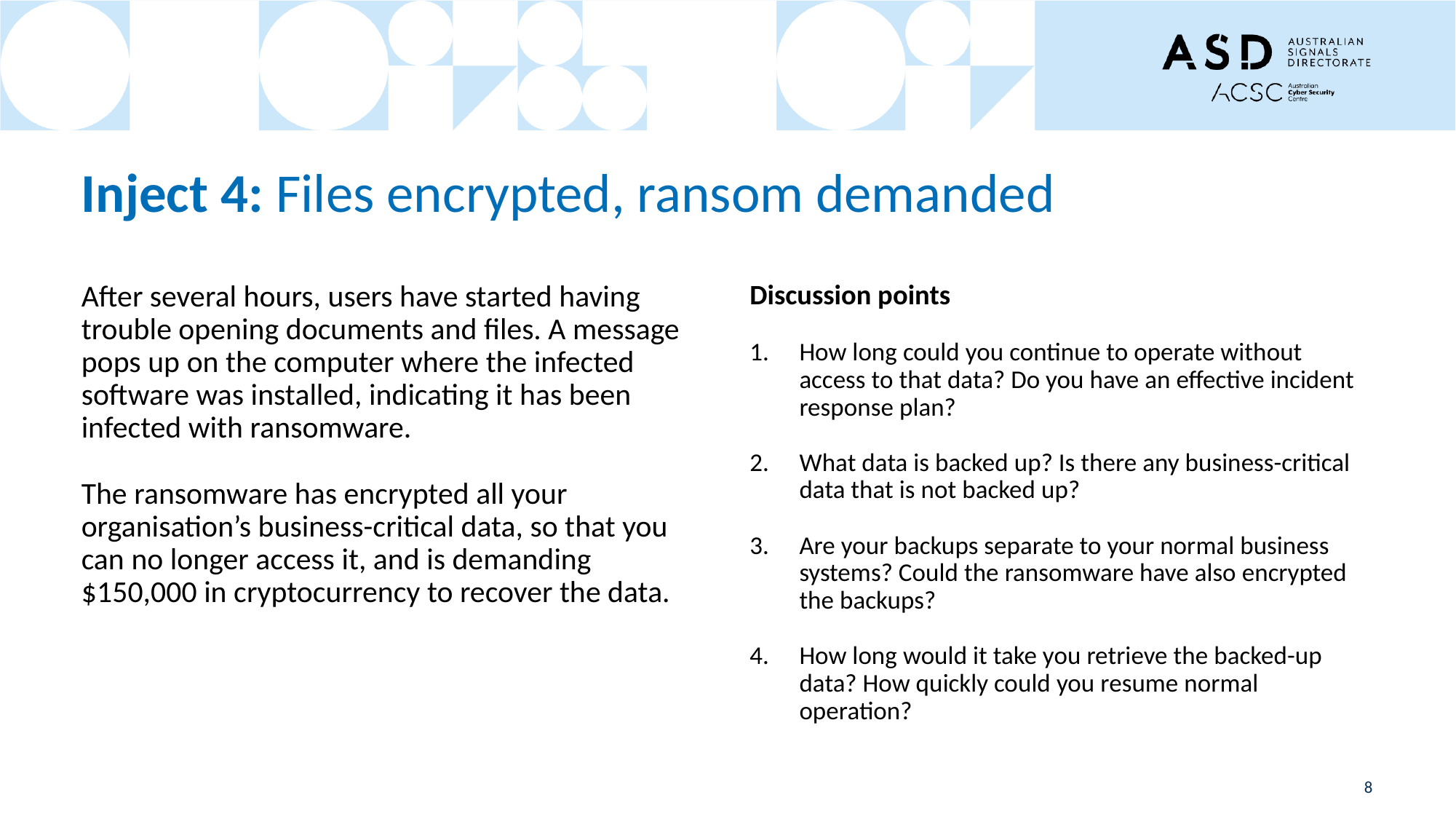

# Inject 4: Files encrypted, ransom demanded
After several hours, users have started having trouble opening documents and files. A message pops up on the computer where the infected software was installed, indicating it has been infected with ransomware.
The ransomware has encrypted all your organisation’s business-critical data, so that you can no longer access it, and is demanding $150,000 in cryptocurrency to recover the data.

Discussion points
How long could you continue to operate without access to that data? Do you have an effective incident response plan?
What data is backed up? Is there any business-critical data that is not backed up?
Are your backups separate to your normal business systems? Could the ransomware have also encrypted the backups?
How long would it take you retrieve the backed-up data? How quickly could you resume normal operation?

8